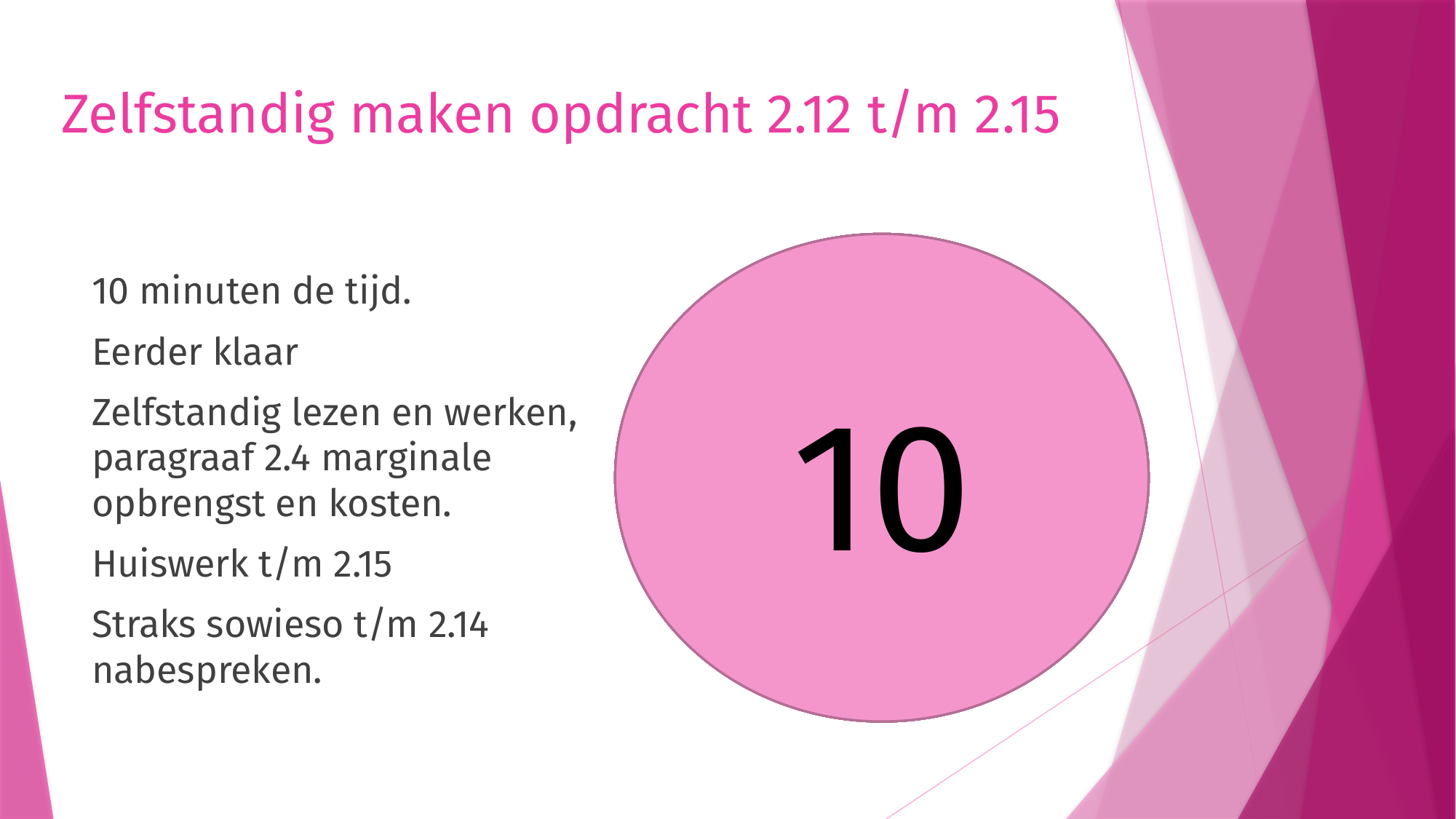

# Zelfstandig maken opdracht 2.12 t/m 2.15
10
9
8
5
6
7
4
3
1
2
10 minuten de tijd.
Eerder klaar
Zelfstandig lezen en werken, paragraaf 2.4 marginale opbrengst en kosten.
Huiswerk t/m 2.15
Straks sowieso t/m 2.14 nabespreken.